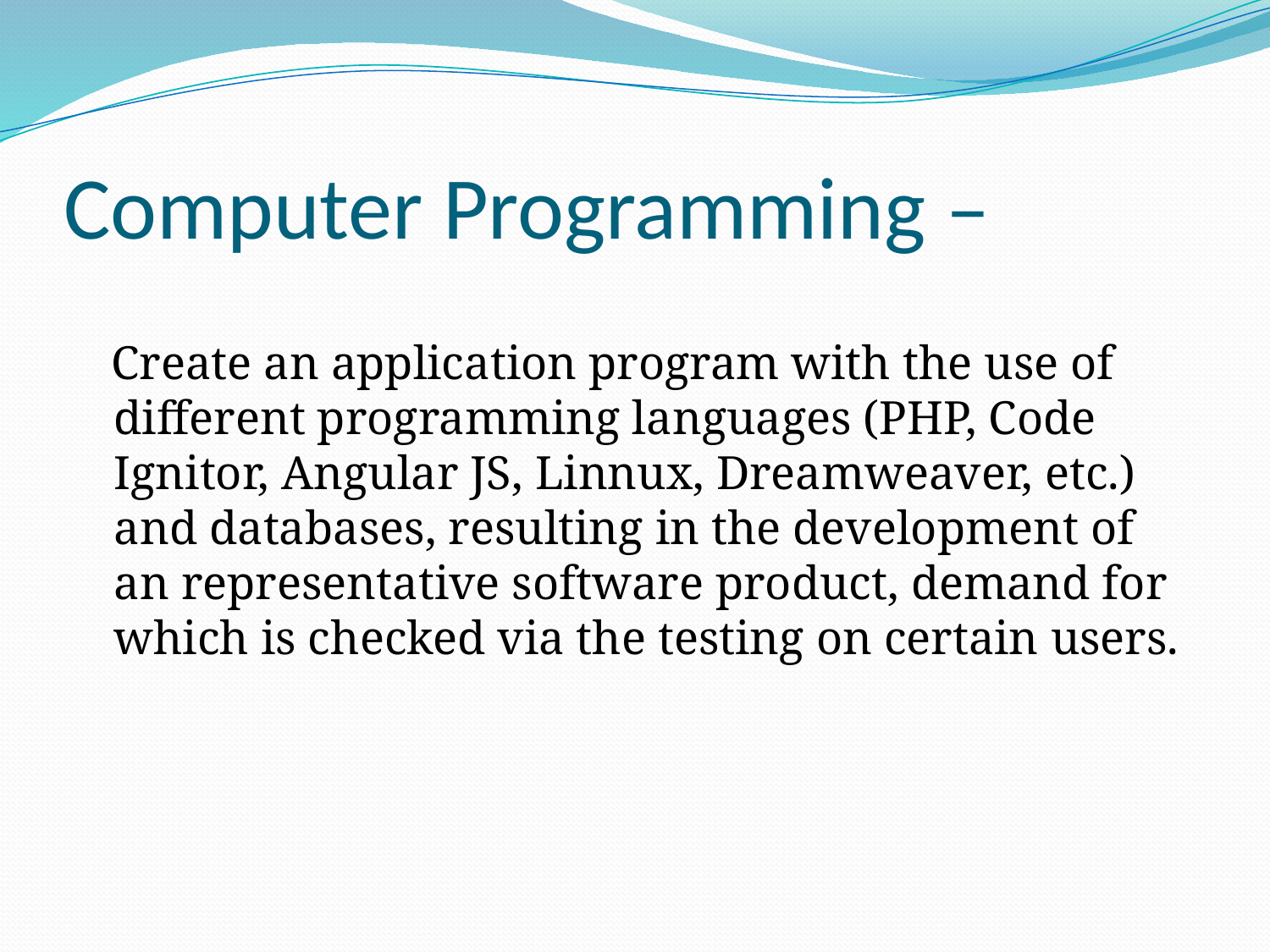

# Computer Programming –
   Create an application program with the use of different programming languages (PHP, Code Ignitor, Angular JS, Linnux, Dreamweaver, etc.) and databases, resulting in the development of an representative software product, demand for which is checked via the testing on certain users.